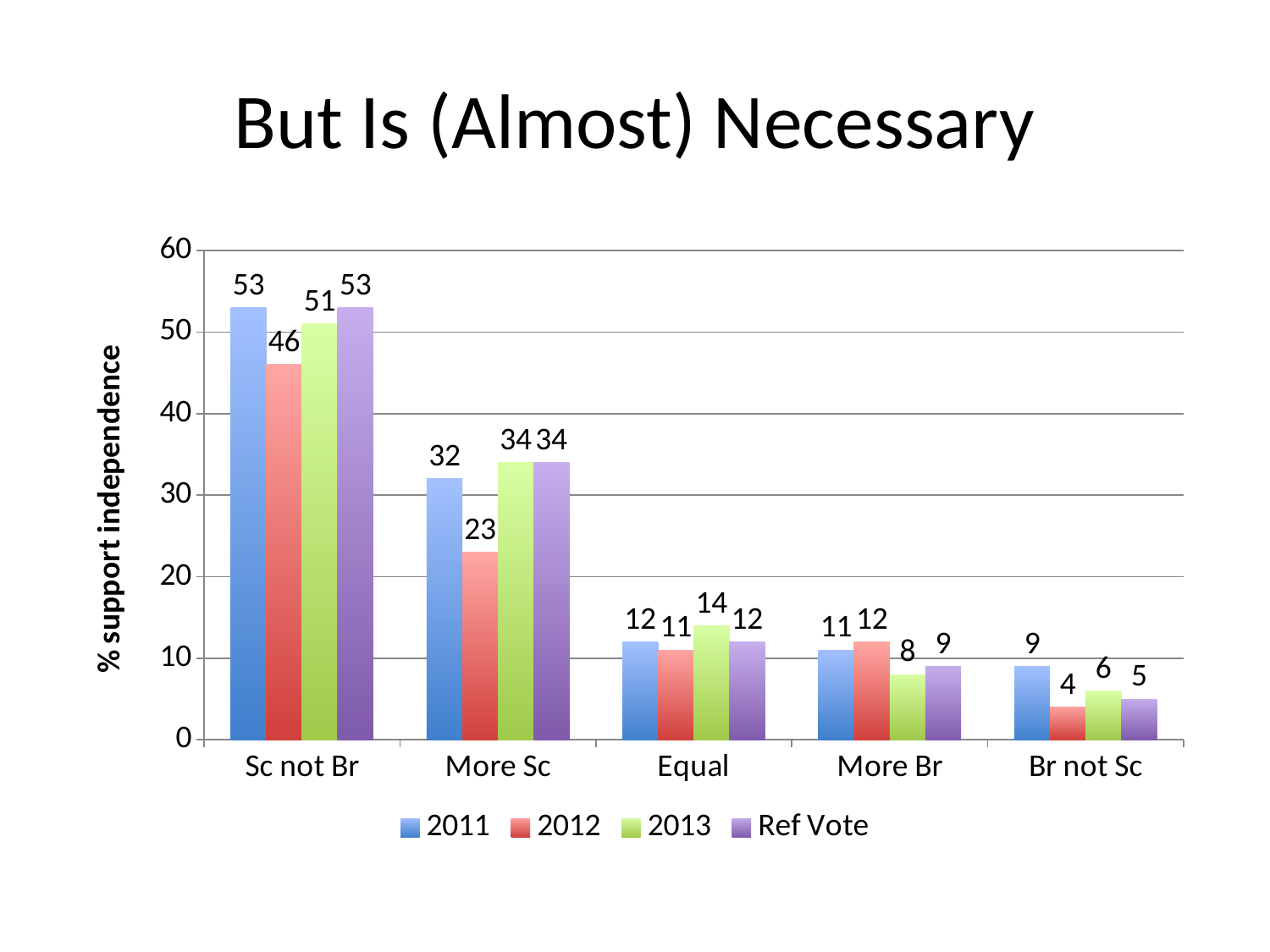

# But Is (Almost) Necessary

### Chart

| Category | 2011 | 2012 | 2013 | Ref Vote |
|---|---|---|---|---|
| Sc not Br | 53.0 | 46.0 | 51.0 | 53.0 |
| More Sc | 32.0 | 23.0 | 34.0 | 34.0 |
| Equal | 12.0 | 11.0 | 14.0 | 12.0 |
| More Br | 11.0 | 12.0 | 8.0 | 9.0 |
| Br not Sc | 9.0 | 4.0 | 6.0 | 5.0 |